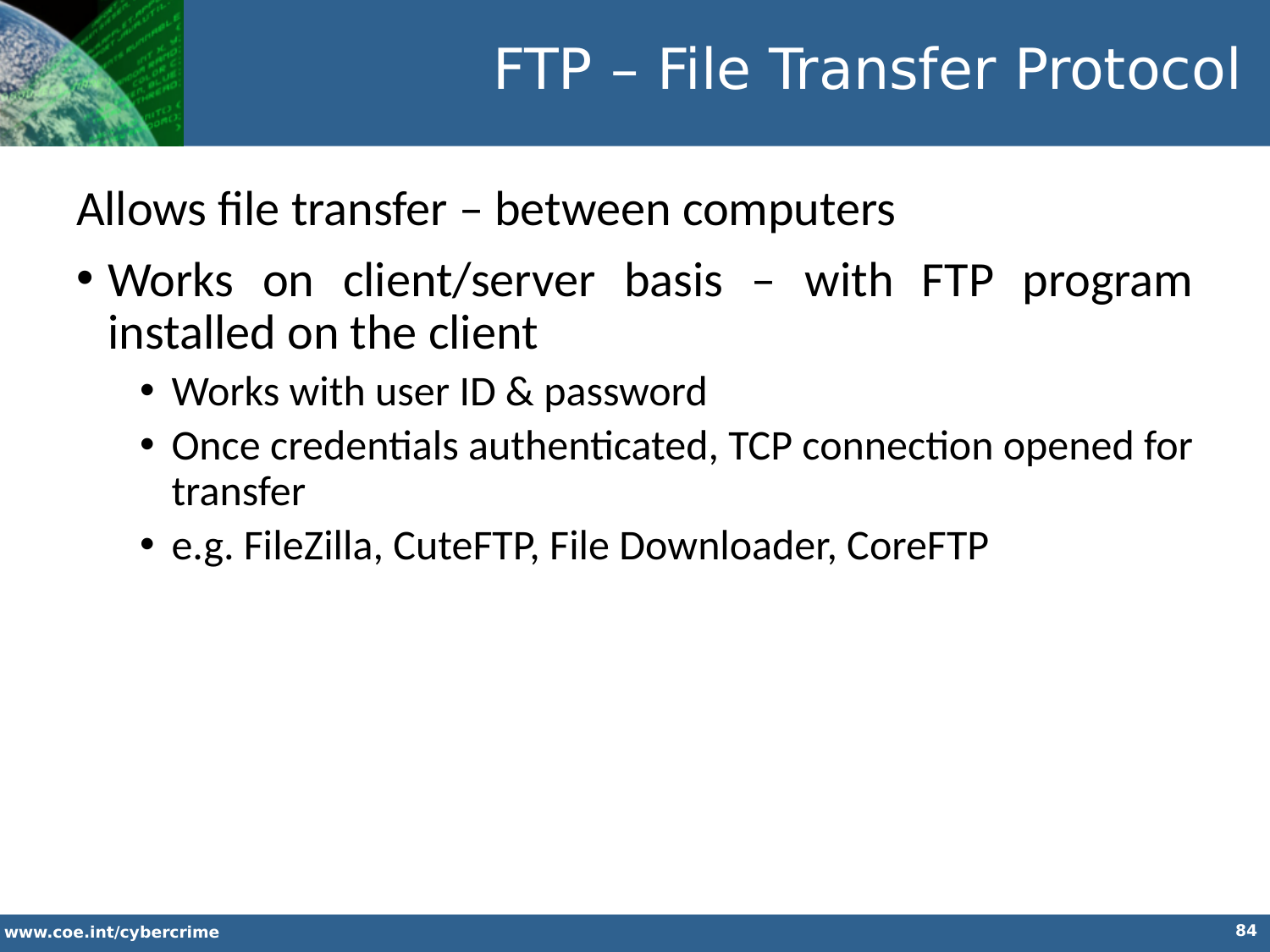

FTP – File Transfer Protocol
Allows file transfer – between computers
Works on client/server basis – with FTP program installed on the client
Works with user ID & password
Once credentials authenticated, TCP connection opened for transfer
e.g. FileZilla, CuteFTP, File Downloader, CoreFTP